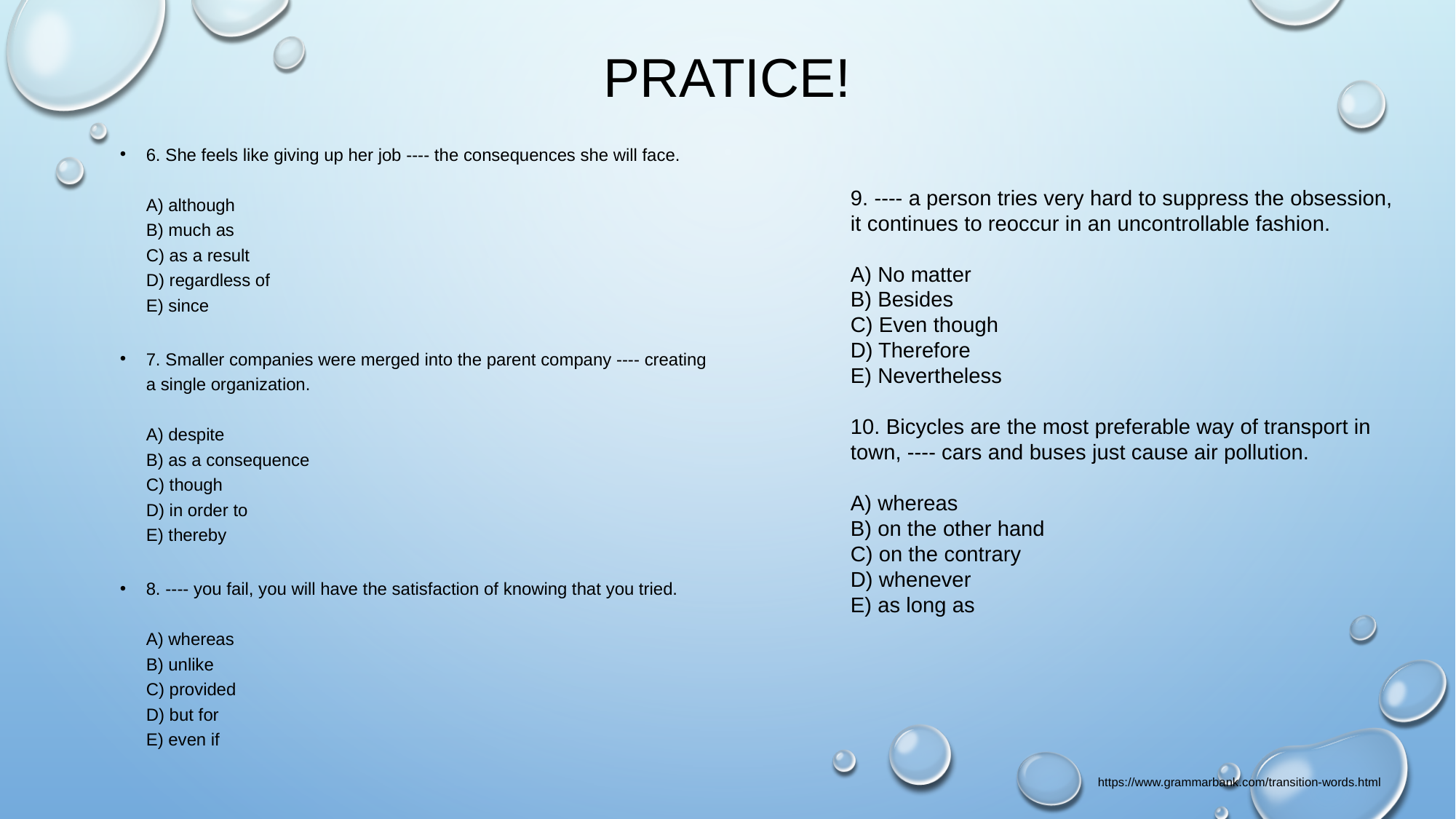

# PRATICE!

6. She feels like giving up her job ---- the consequences she will face.
A) although
B) much as
C) as a result
D) regardless of
E) since
7. Smaller companies were merged into the parent company ---- creating a single organization.
A) despite
B) as a consequence
C) though
D) in order to
E) thereby
8. ---- you fail, you will have the satisfaction of knowing that you tried.
A) whereas
B) unlike
C) provided
D) but for
E) even if
9. ---- a person tries very hard to suppress the obsession, it continues to reoccur in an uncontrollable fashion.
A) No matter
B) Besides
C) Even though
D) Therefore
E) Nevertheless
10. Bicycles are the most preferable way of transport in town, ---- cars and buses just cause air pollution.
A) whereas
B) on the other hand
C) on the contrary
D) whenever
E) as long as

https://www.grammarbank.com/transition-words.html